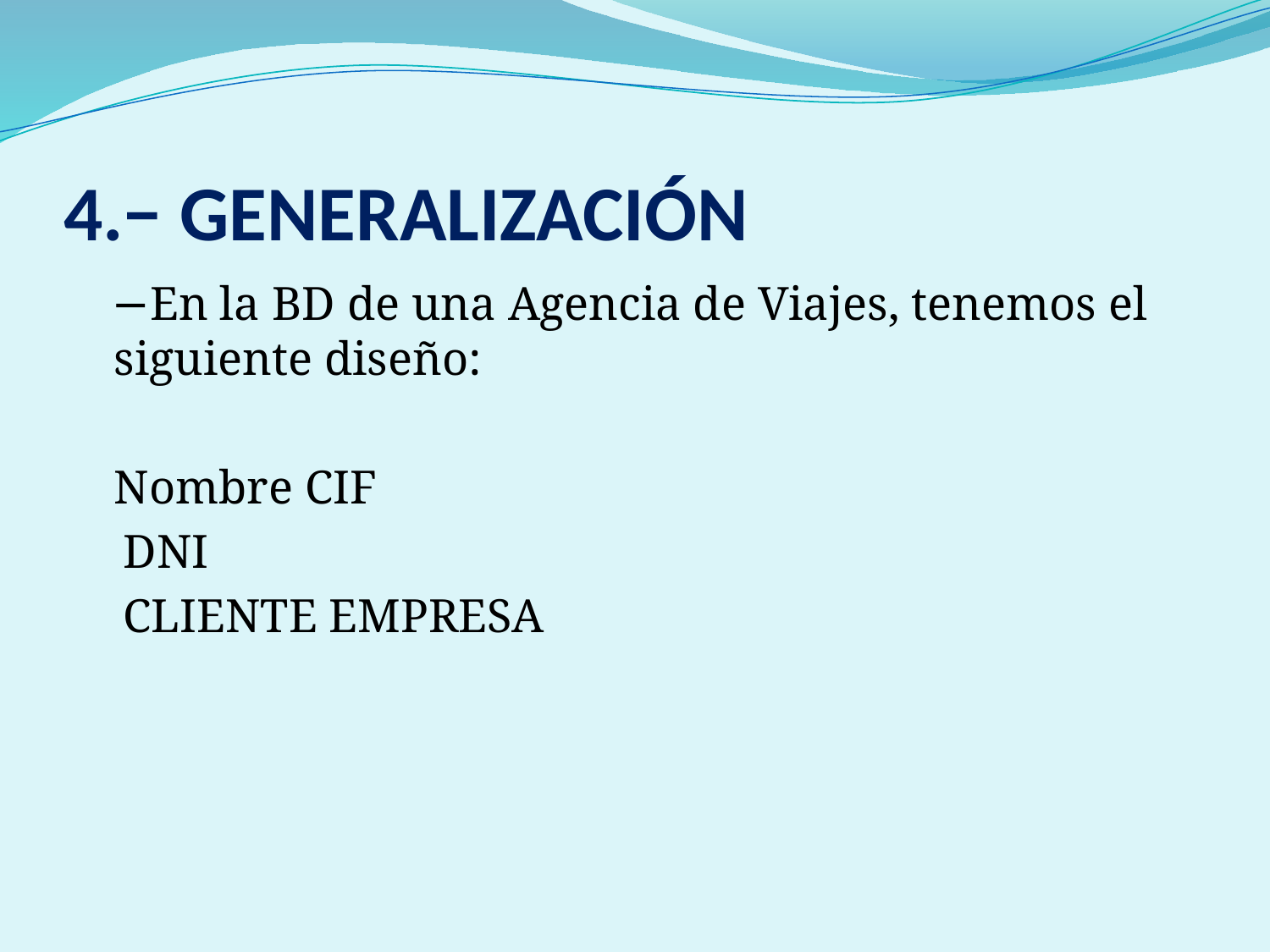

# 4.− GENERALIZACIÓN
   −En la BD de una Agencia de Viajes, tenemos el siguiente diseño:

	Nombre CIF
    DNI
    CLIENTE EMPRESA